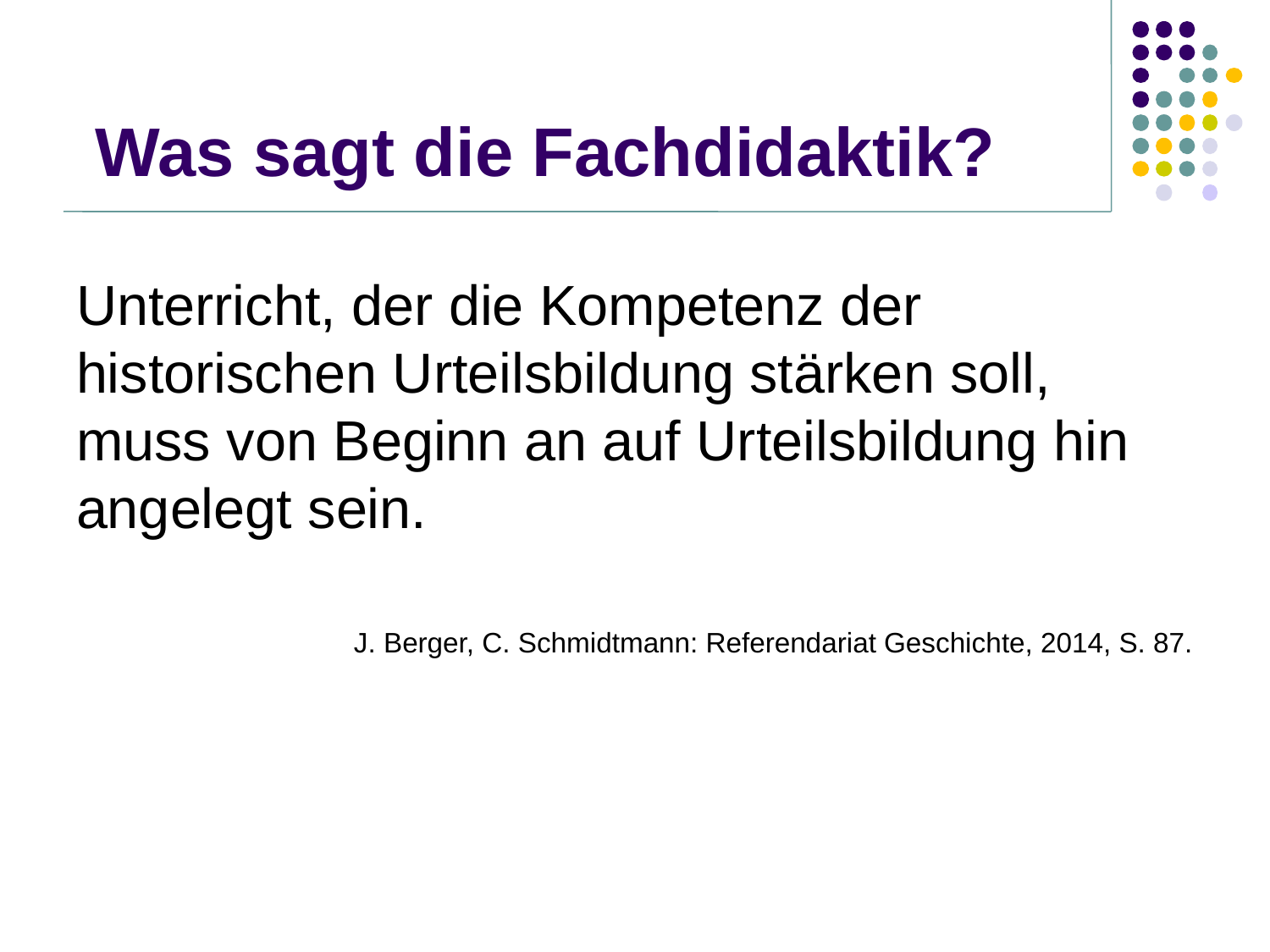

# Was sagt die Fachdidaktik?
Unterricht, der die Kompetenz der historischen Urteilsbildung stärken soll, muss von Beginn an auf Urteilsbildung hin angelegt sein.

J. Berger, C. Schmidtmann: Referendariat Geschichte, 2014, S. 87.